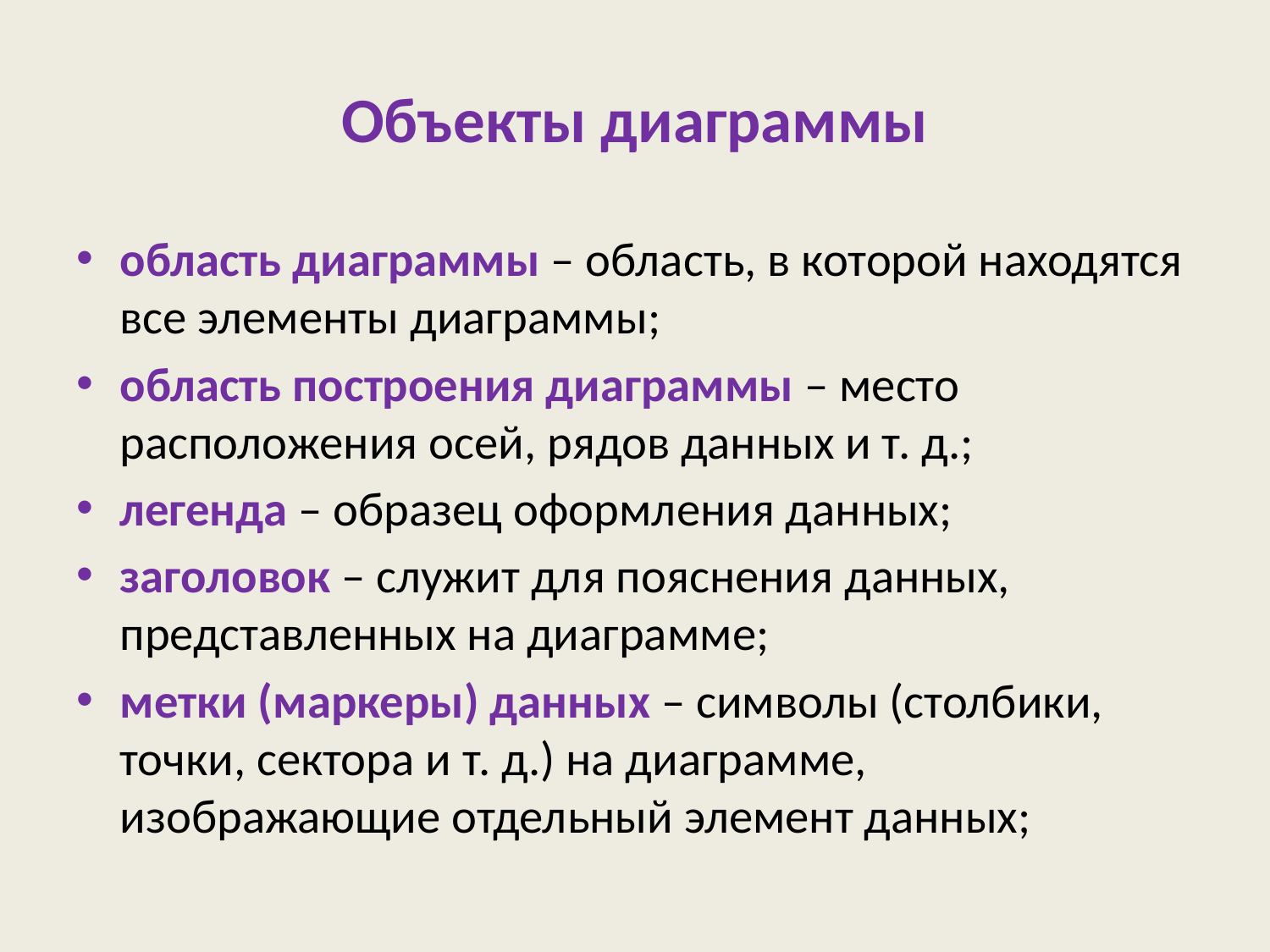

# Объекты диаграммы
область диаграммы – область, в которой находятся все элементы диаграммы;
область построения диаграммы – место расположения осей, рядов данных и т. д.;
легенда – образец оформления данных;
заголовок – служит для пояснения данных, представленных на диаграмме;
метки (маркеры) данных – символы (столбики, точки, сектора и т. д.) на диаграмме, изображающие отдельный элемент данных;